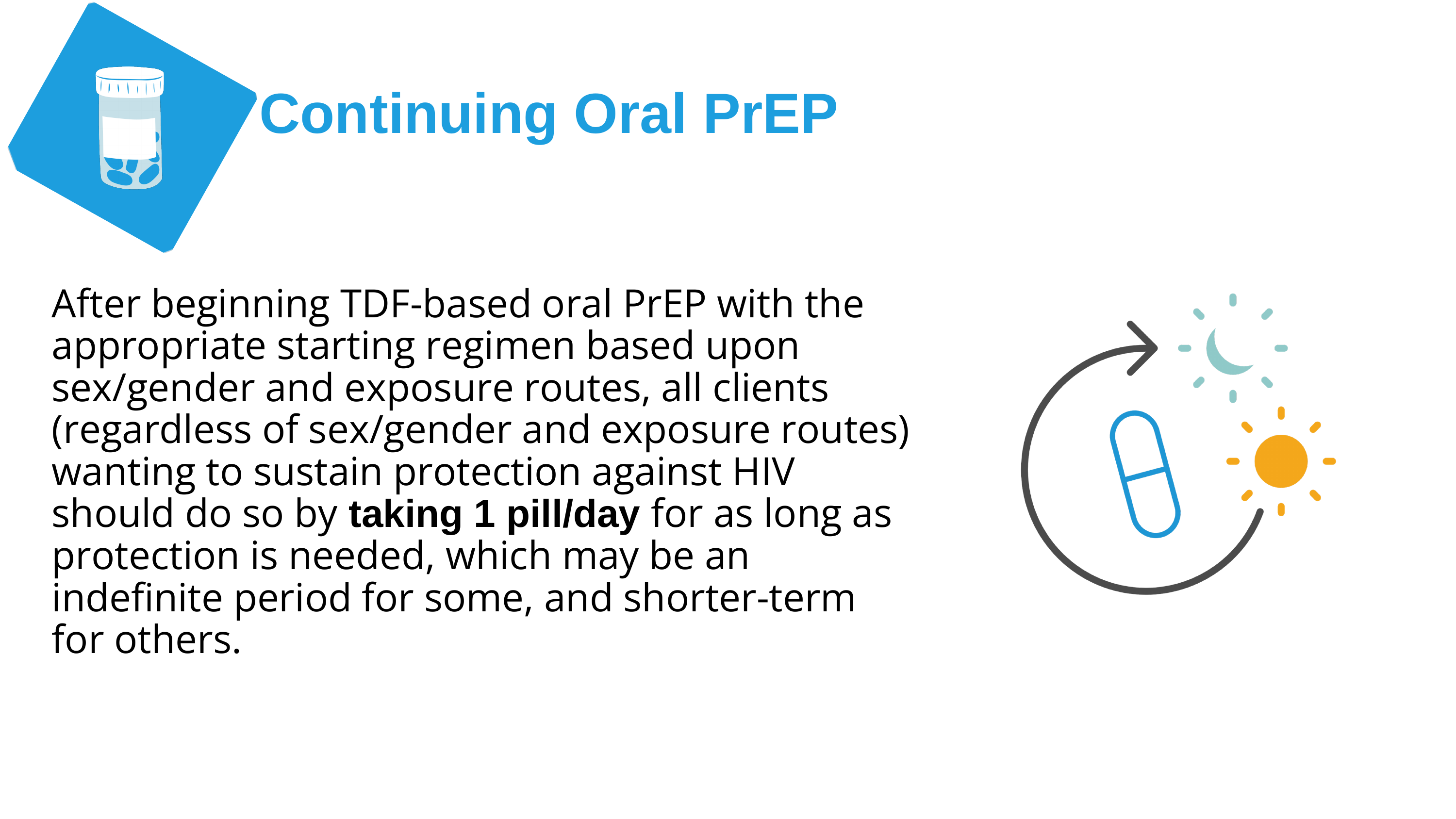

Continuing Oral PrEP

After beginning TDF-based oral PrEP with the appropriate starting regimen based upon sex/gender and exposure routes, all clients (regardless of sex/gender and exposure routes) wanting to sustain protection against HIV should do so by taking 1 pill/day for as long as protection is needed, which may be an indefinite period for some, and shorter-term for others.